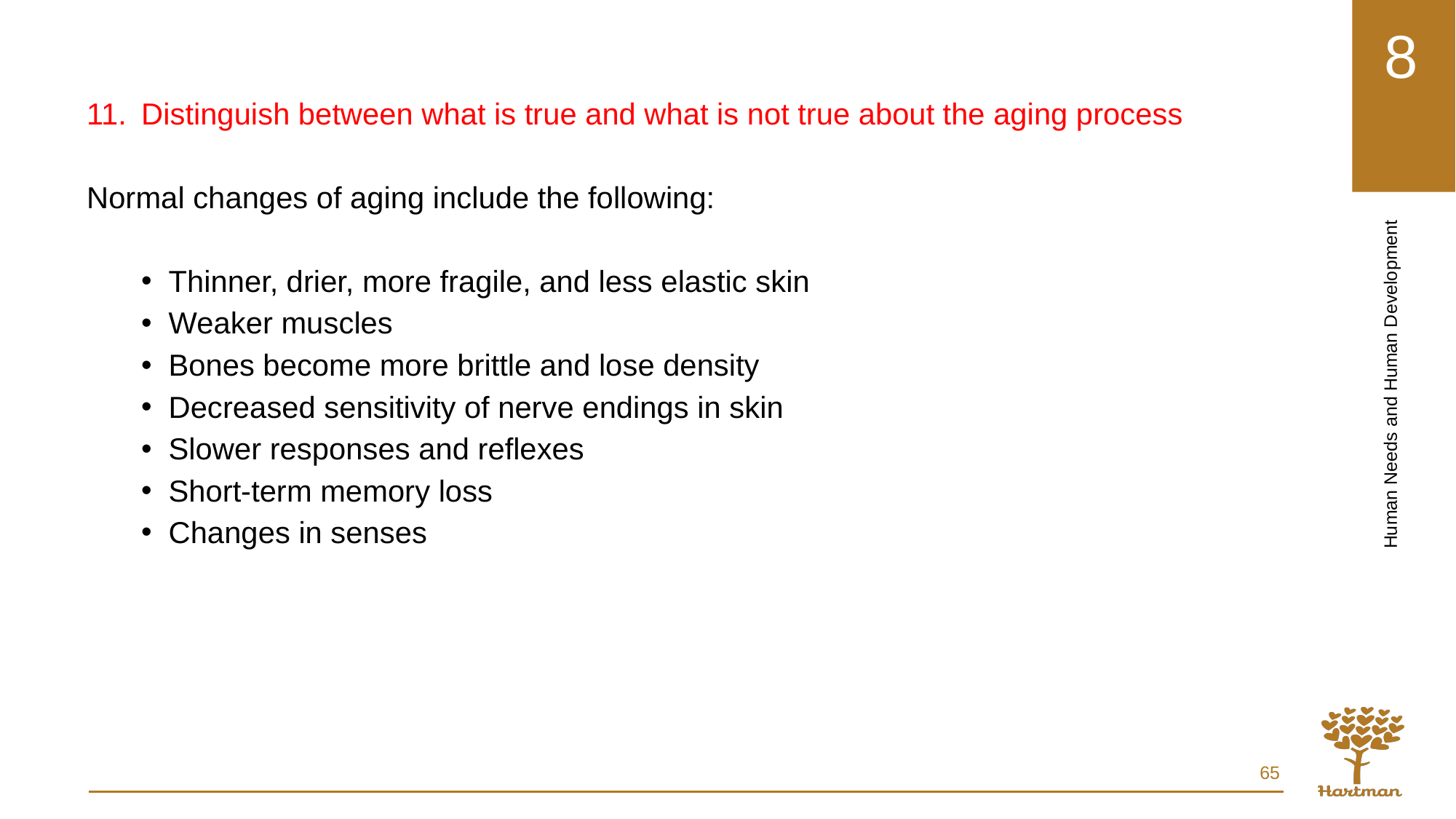

Distinguish between what is true and what is not true about the aging process

Normal changes of aging include the following:

Thinner, drier, more fragile, and less elastic skin
Weaker muscles
Bones become more brittle and lose density
Decreased sensitivity of nerve endings in skin
Slower responses and reflexes
Short-term memory loss
Changes in senses

65